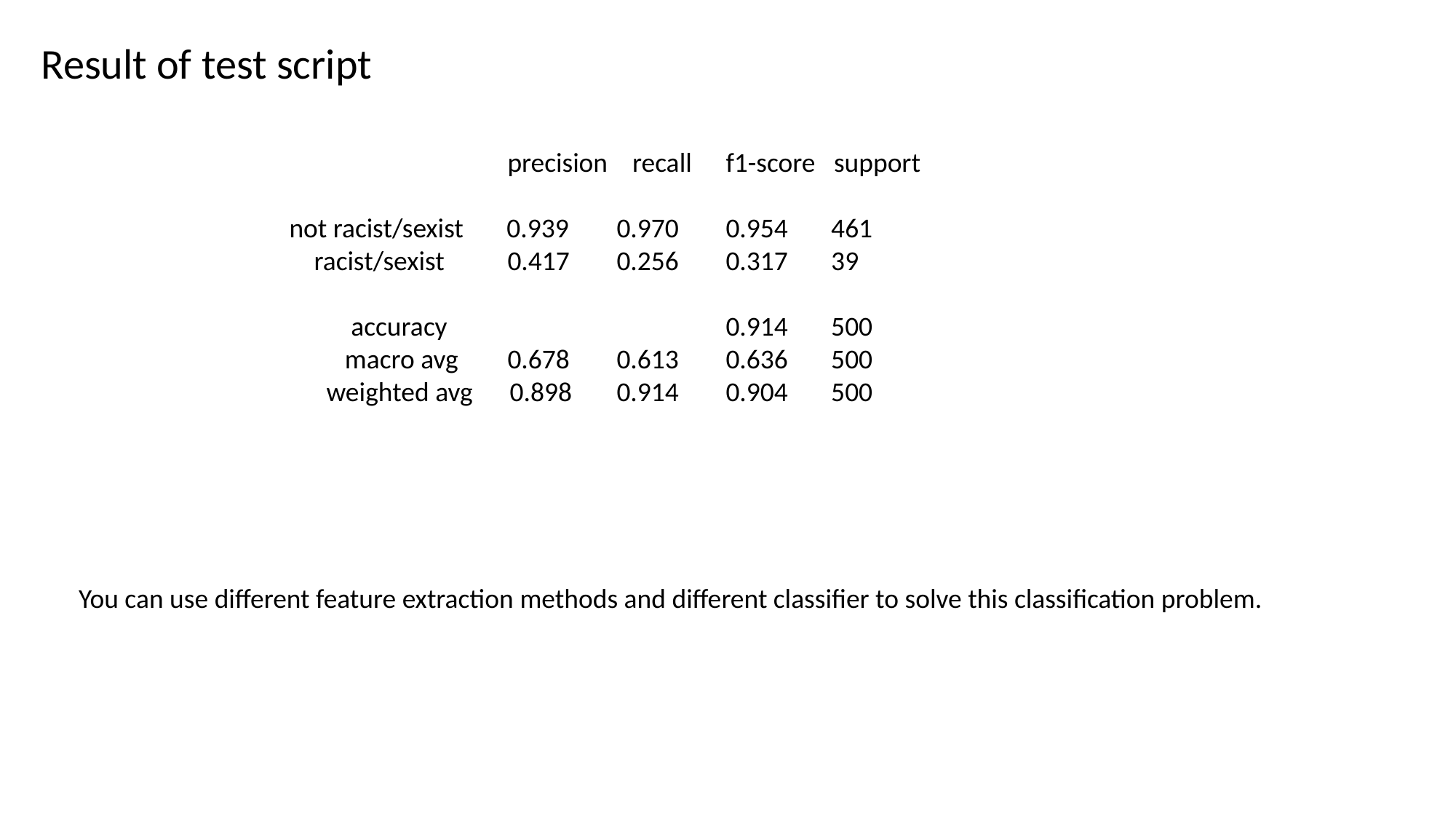

Result of test script
 		precision    recall  	f1-score   support

not racist/sexist       0.939     	0.970     	0.954       461
    racist/sexist       	0.417     	0.256     	0.317       39

          accuracy                          		0.914       500
         macro avg      	0.678     	0.613     	0.636       500
      weighted avg      0.898     	0.914     	0.904       500

You can use different feature extraction methods and different classifier to solve this classification problem.